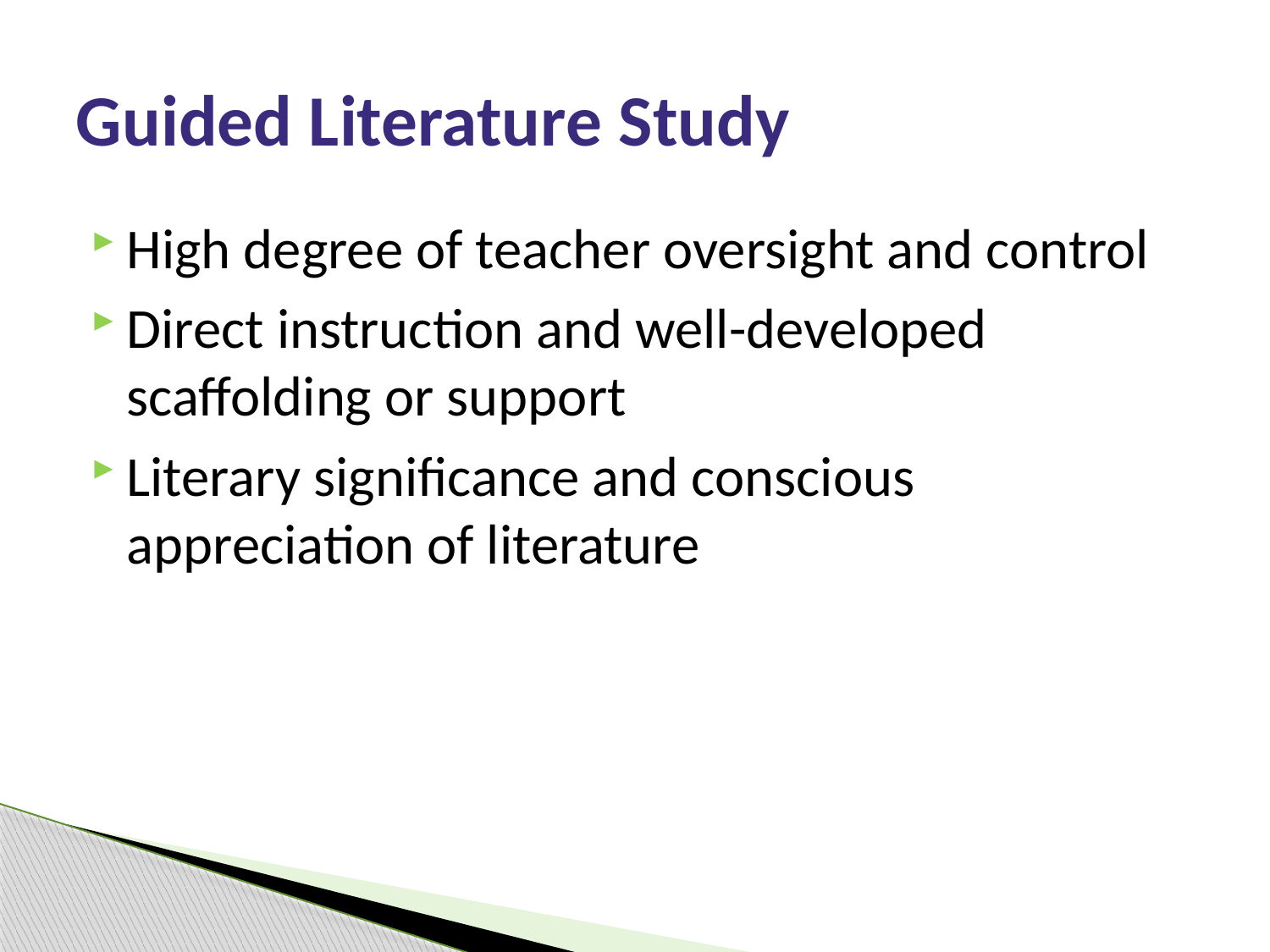

# Guided Literature Study
High degree of teacher oversight and control
Direct instruction and well-developed scaffolding or support
Literary significance and conscious appreciation of literature